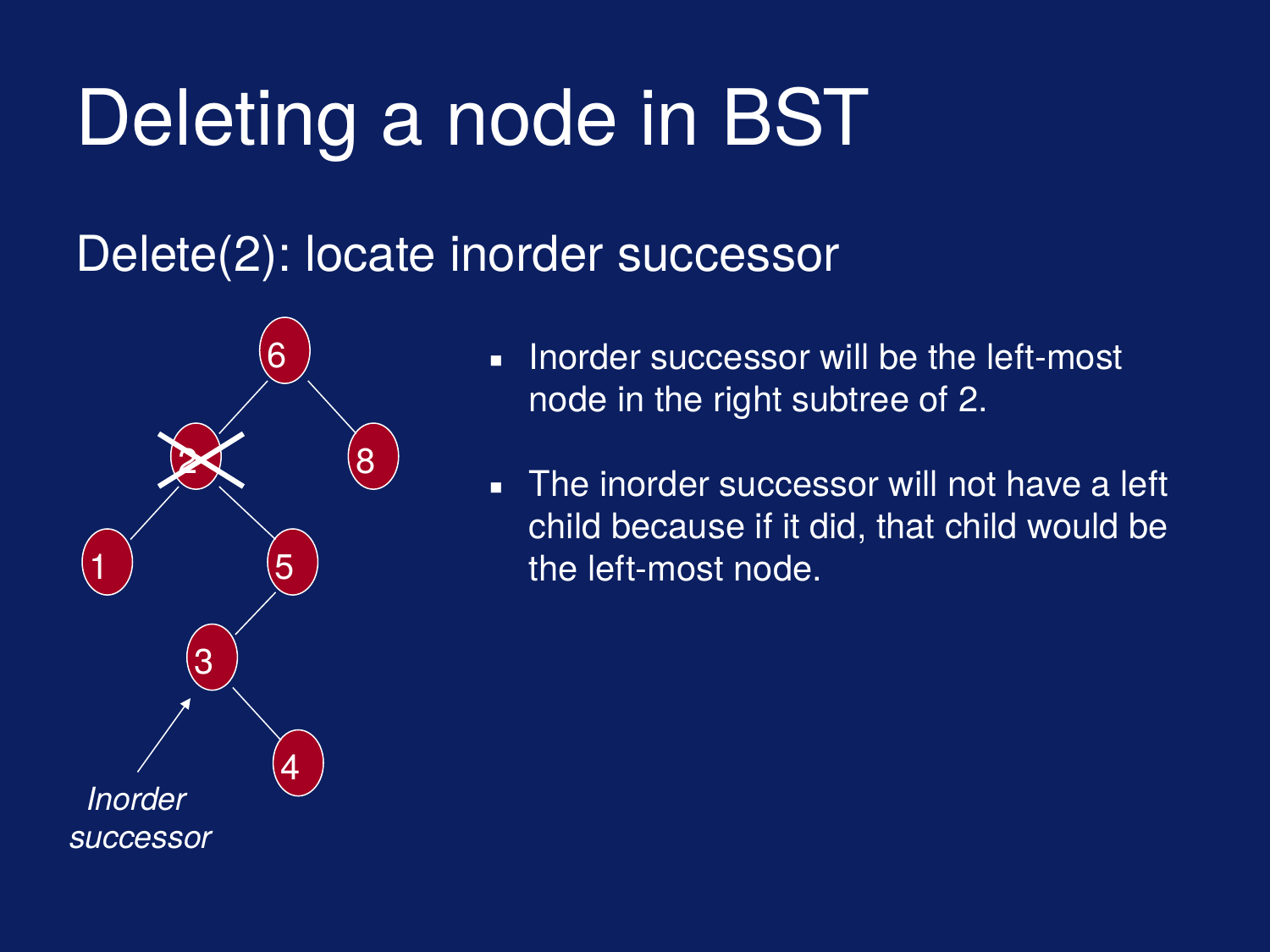

# Deleting a node in BST
Delete(2): locate inorder successor

6
Inorder successor will be the left-most node in the right subtree of 2.

The inorder successor will not have a left child because if it did, that child would be the left-most node.

2

8

1

5

3

4
Inorder
successor